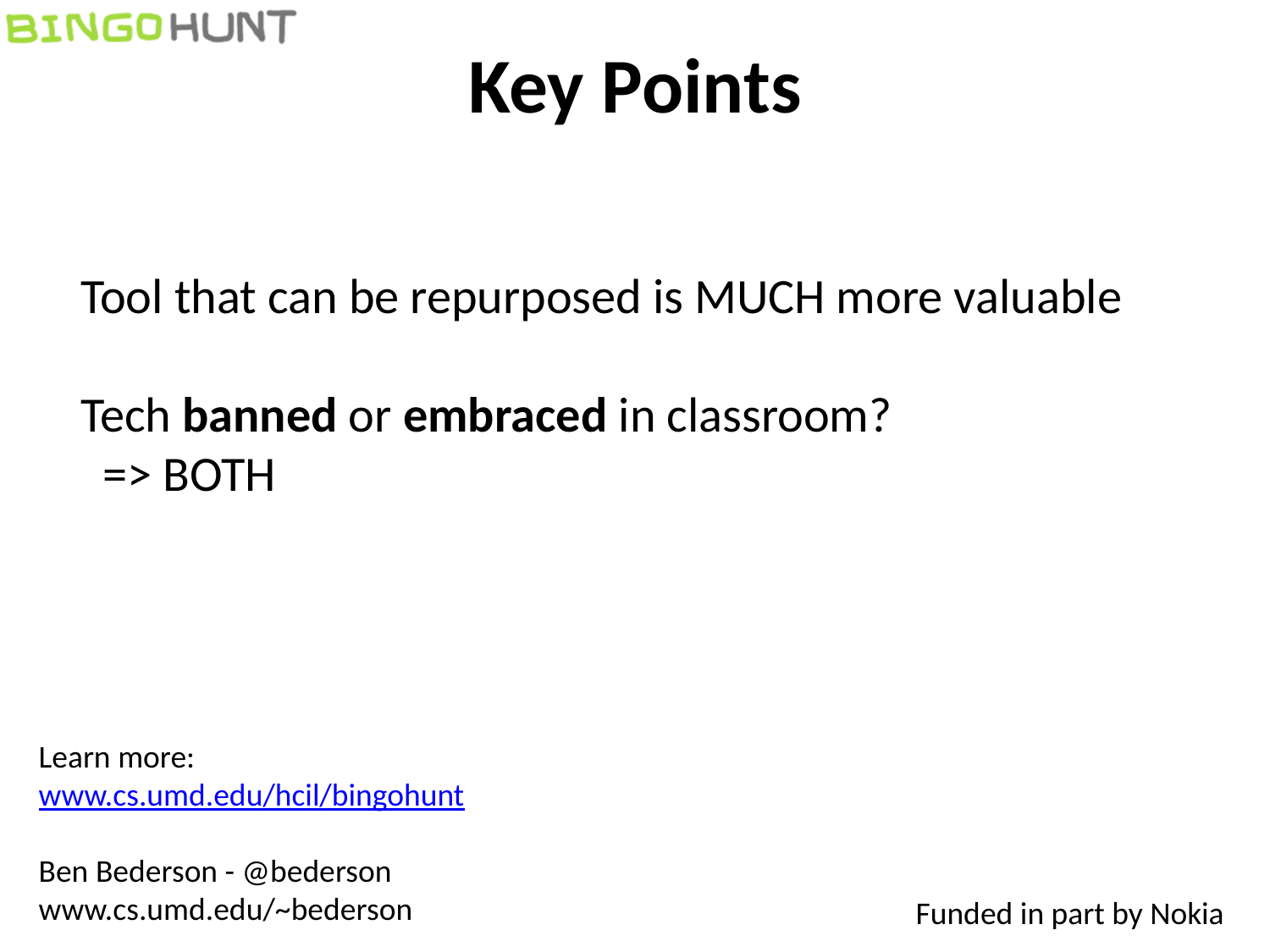

# Key Points
Tool that can be repurposed is MUCH more valuable

Tech banned or embraced in classroom?
  => BOTH
Learn more:
www.cs.umd.edu/hcil/bingohunt

Ben Bederson - @bederson
www.cs.umd.edu/~bederson
Funded in part by Nokia